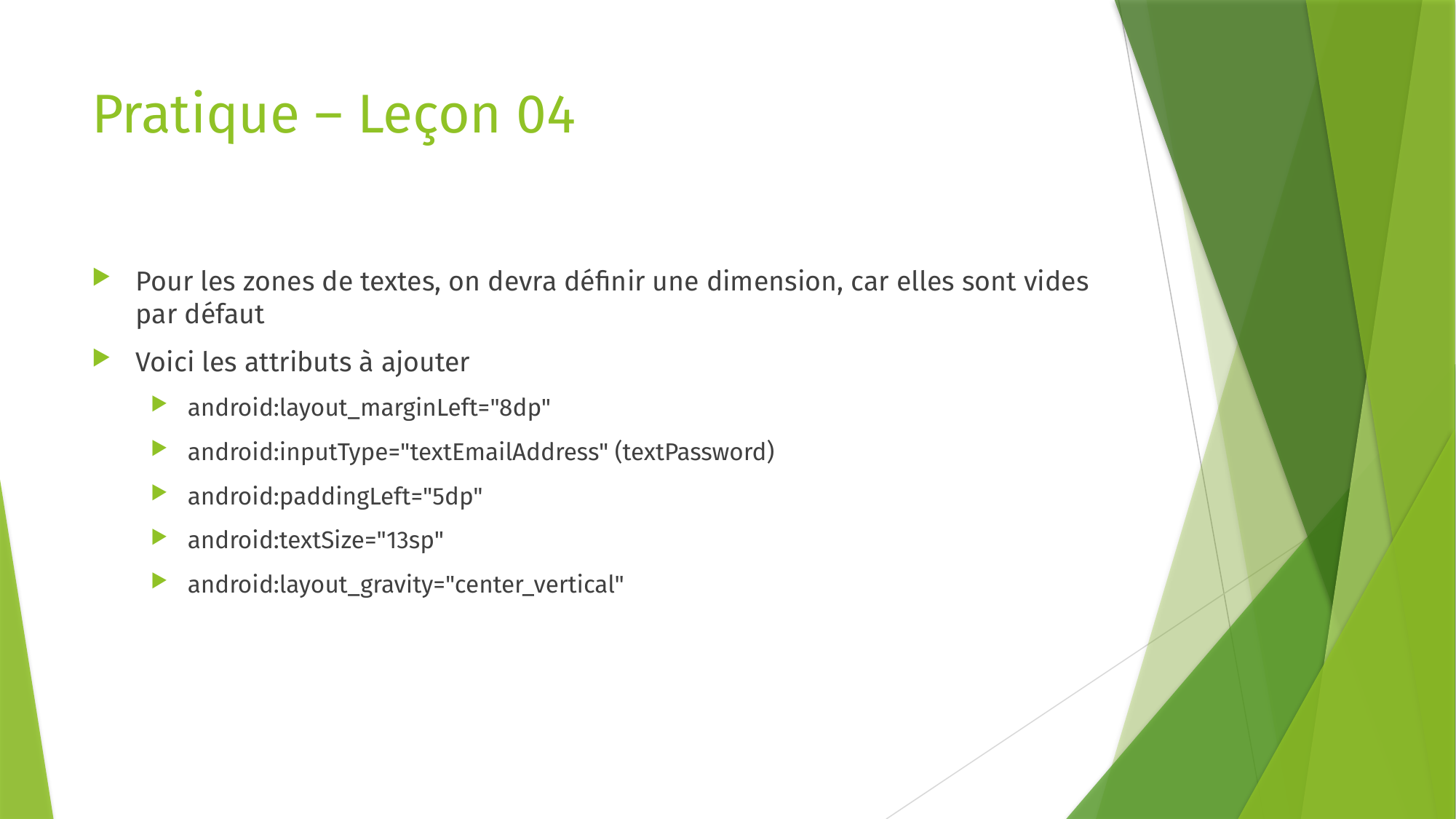

# Pratique – Leçon 04
Pour les zones de textes, on devra définir une dimension, car elles sont vides par défaut
Voici les attributs à ajouter
android:layout_marginLeft="8dp"
android:inputType="textEmailAddress" (textPassword)
android:paddingLeft="5dp"
android:textSize="13sp"
android:layout_gravity="center_vertical"